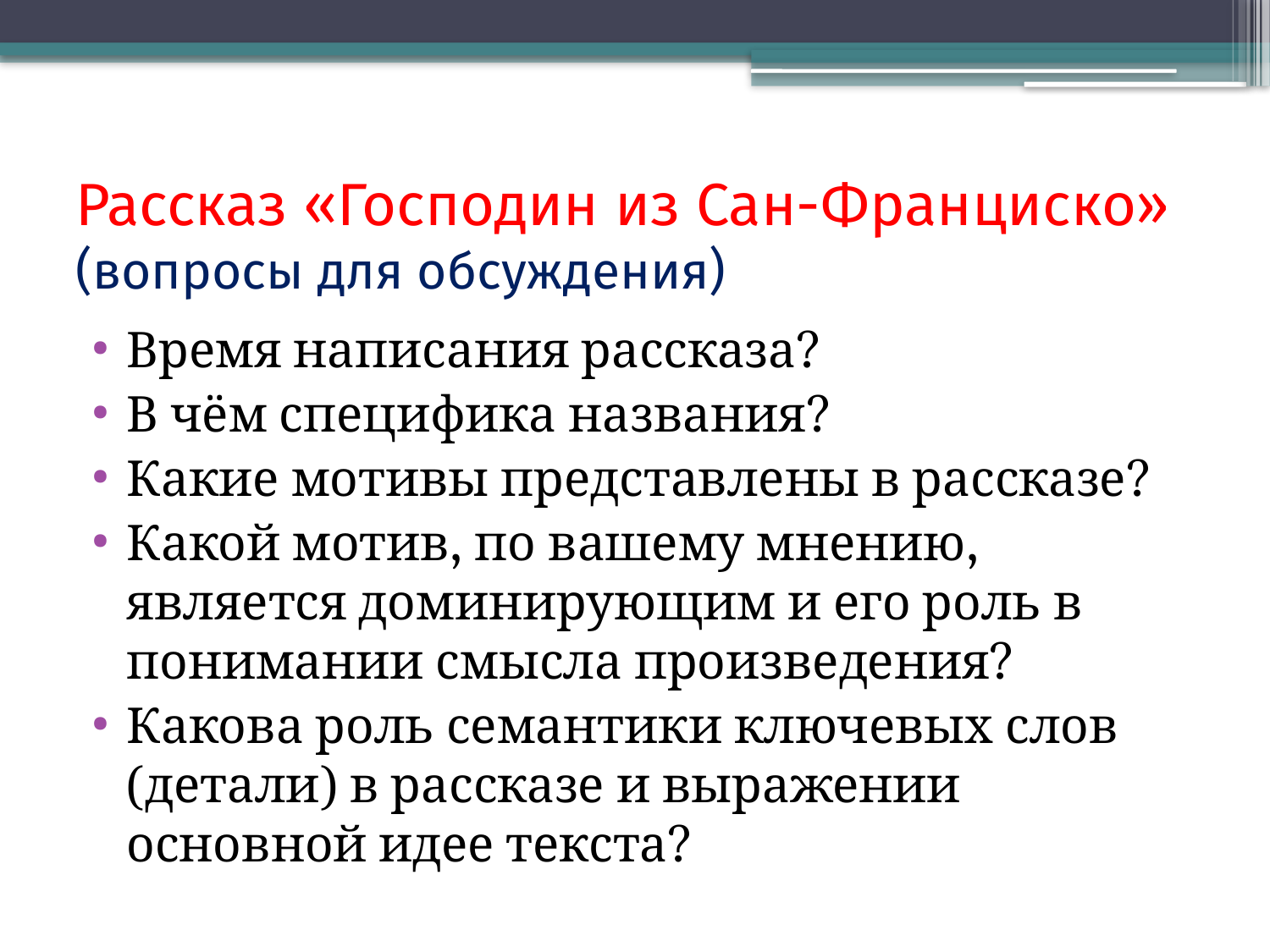

# Рассказ «Господин из Сан-Франциско» (вопросы для обсуждения)
Время написания рассказа?
В чём специфика названия?
Какие мотивы представлены в рассказе?
Какой мотив, по вашему мнению, является доминирующим и его роль в понимании смысла произведения?
Какова роль семантики ключевых слов (детали) в рассказе и выражении основной идее текста?